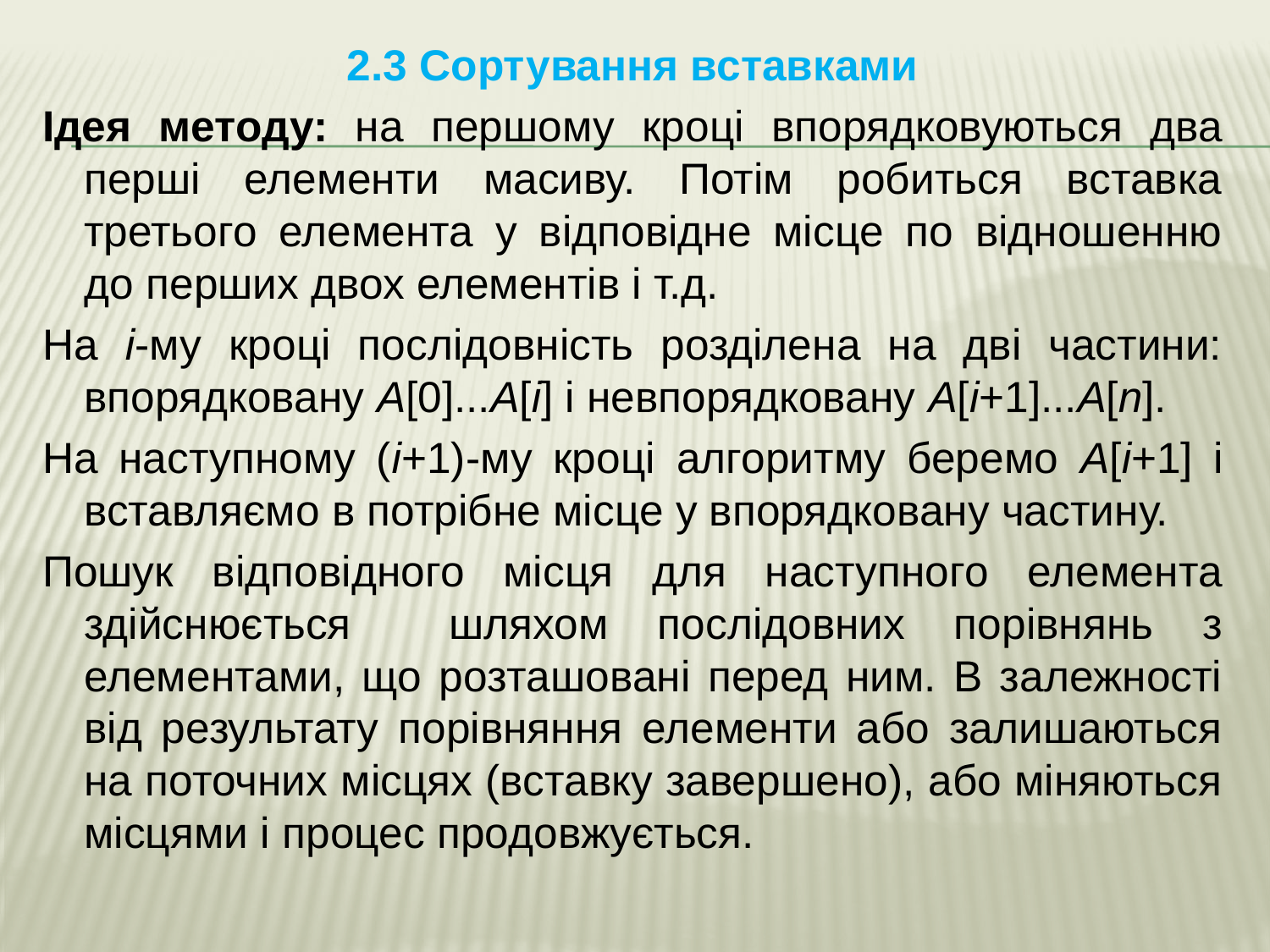

2.3 Сортування вставками
Ідея методу: на першому кроці впорядковуються два перші елементи масиву. Потім робиться вставка третього елемента у відповідне місце по відношенню до перших двох елементів і т.д.
На і-му кроці послідовність розділена на дві частини: впорядковану А[0]...А[і] і невпорядковану А[і+1]...А[n].
На наступному (і+1)-му кроці алгоритму беремо А[і+1] і вставляємо в потрібне місце у впорядковану частину.
Пошук відповідного місця для наступного елемента здійснюється  шляхом послідовних порівнянь з елементами, що розташовані перед ним. В залежності від результату порівняння елементи або залишаються на поточних місцях (вставку завершено), або міняються місцями і процес продовжується.